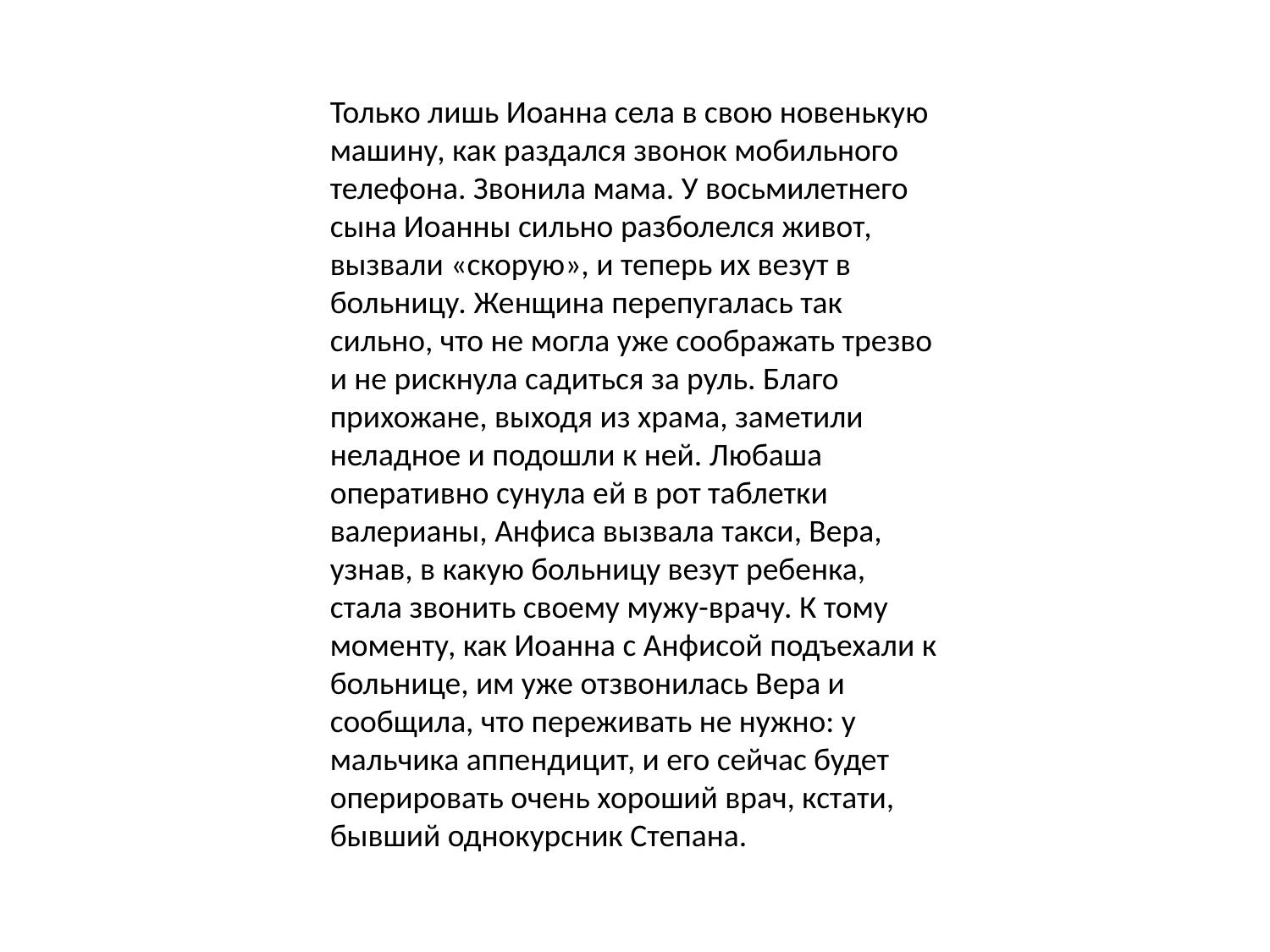

Только лишь Иоанна села в свою новенькую машину, как раздался звонок мобильного телефона. Звонила мама. У восьмилетнего сына Иоанны сильно разболелся живот, вызвали «скорую», и теперь их везут в больницу. Женщина перепугалась так сильно, что не могла уже соображать трезво и не рискнула садиться за руль. Благо прихожане, выходя из храма, заметили неладное и подошли к ней. Любаша оперативно сунула ей в рот таблетки валерианы, Анфиса вызвала такси, Вера, узнав, в какую больницу везут ребенка, стала звонить своему мужу-врачу. К тому моменту, как Иоанна с Анфисой подъехали к больнице, им уже отзвонилась Вера и сообщила, что переживать не нужно: у мальчика аппендицит, и его сейчас будет оперировать очень хороший врач, кстати, бывший однокурсник Степана.